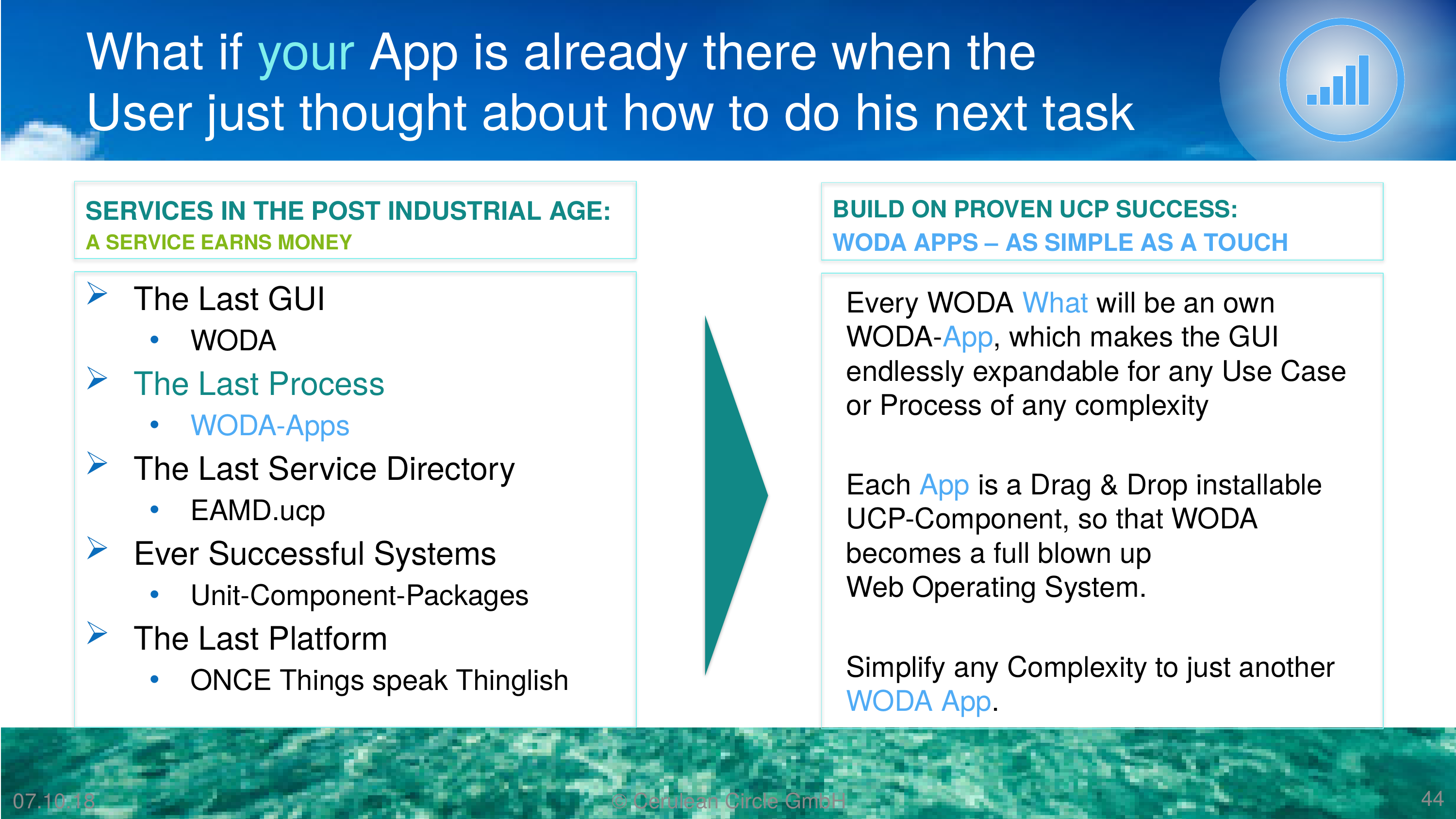

# What if your App is already there when the User just thought about how to do his next task

Services in the post industrial age:
A service earns money
Build on proven UCP success:
WODA Apps – as simple as a Touch
The Last GUI
WODA
The Last Process
WODA-Apps
The Last Service Directory
EAMD.ucp
Ever Successful Systems
Unit-Component-Packages
The Last Platform
ONCE Things speak Thinglish
Every WODA What will be an own WODA-App, which makes the GUI endlessly expandable for any Use Case or Process of any complexity

Each App is a Drag & Drop installable UCP-Component, so that WODA becomes a full blown up
Web Operating System.

Simplify any Complexity to just another WODA App.

© Cerulean Circle GmbH
44
07.10.18